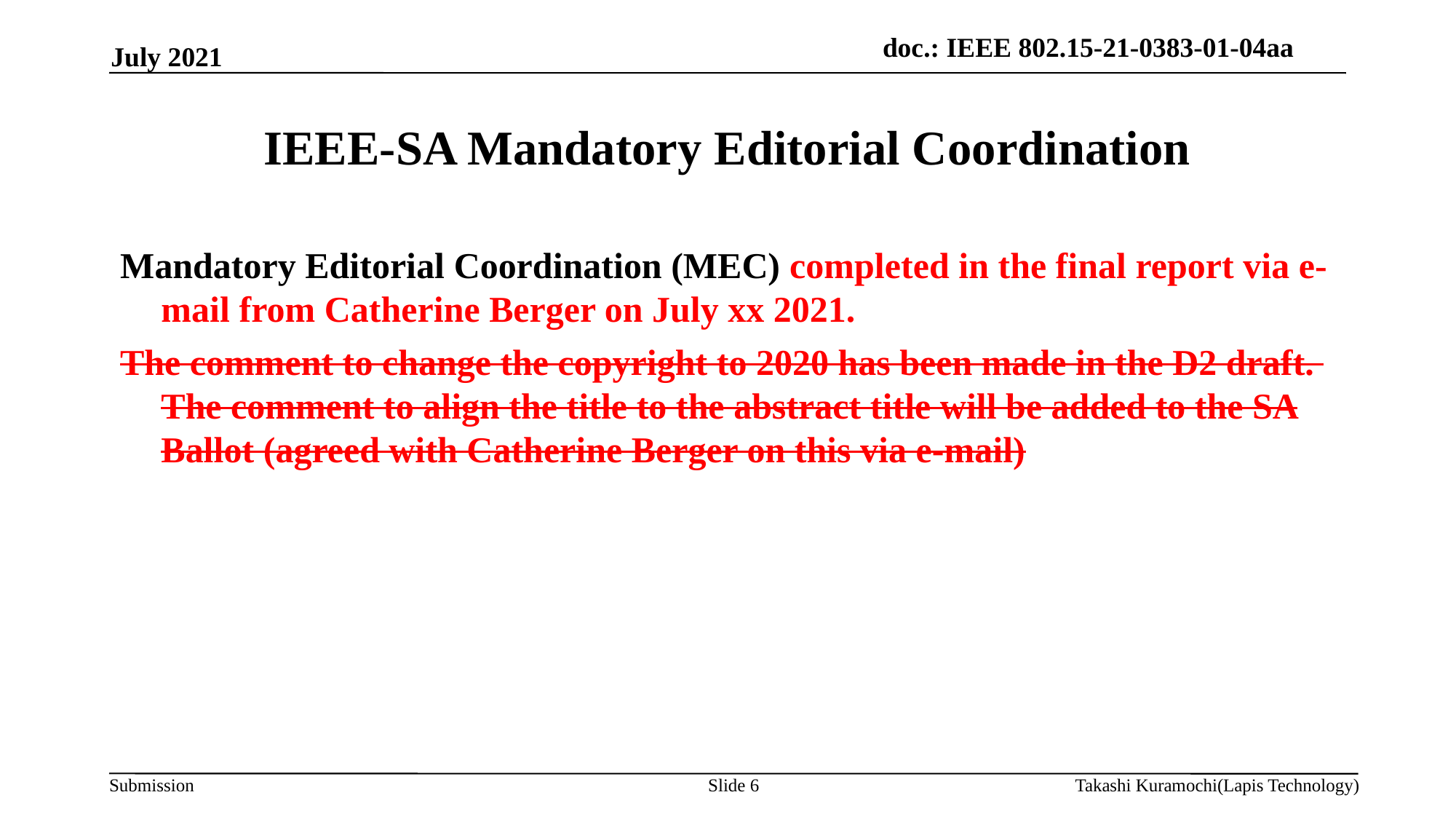

July 2021
# IEEE-SA Mandatory Editorial Coordination
Mandatory Editorial Coordination (MEC) completed in the final report via e-mail from Catherine Berger on July xx 2021.
The comment to change the copyright to 2020 has been made in the D2 draft.  The comment to align the title to the abstract title will be added to the SA Ballot (agreed with Catherine Berger on this via e-mail)
Slide 6
Takashi Kuramochi(Lapis Technology)